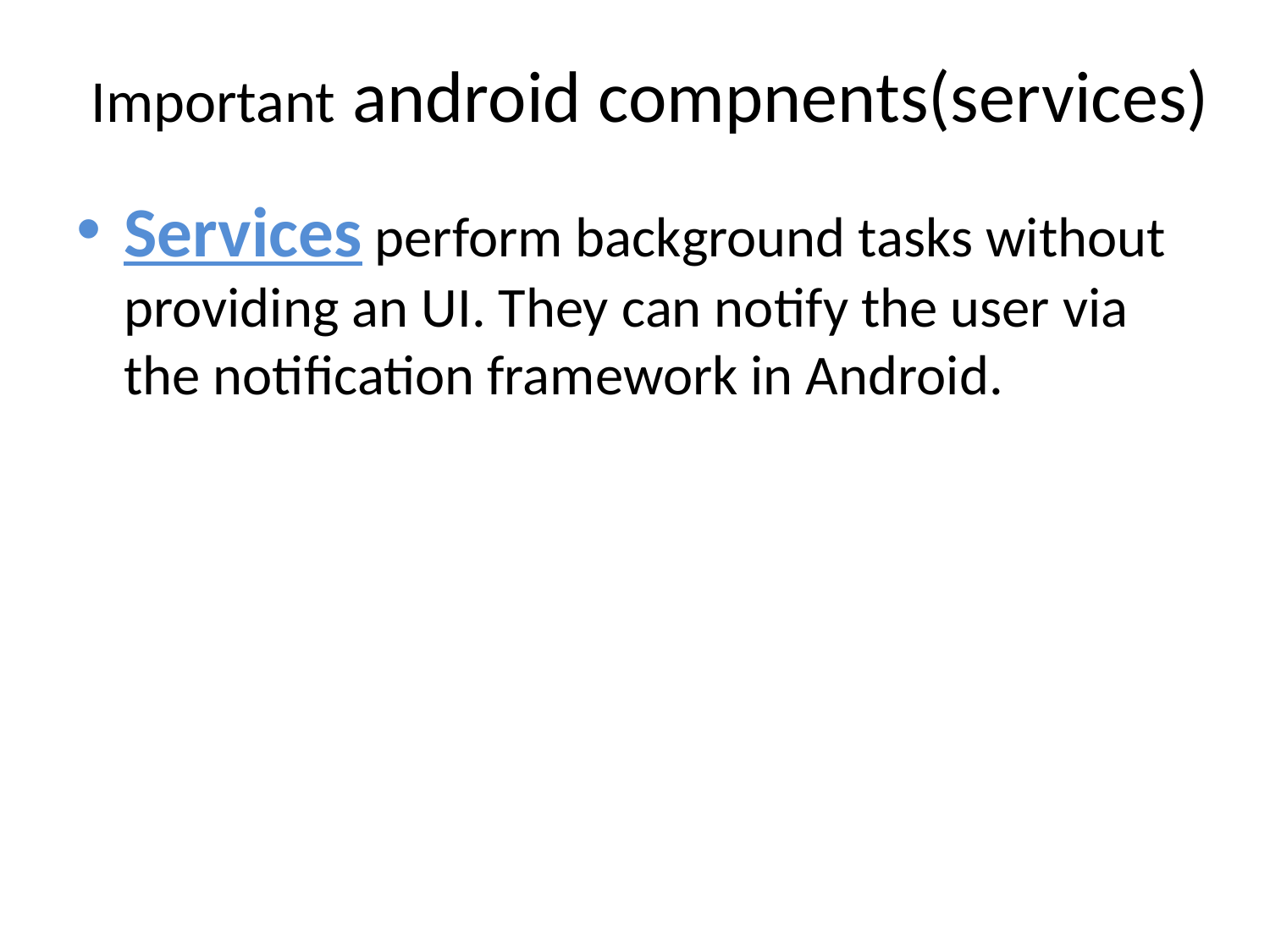

# Important android compnents(services)
Services perform background tasks without providing an UI. They can notify the user via the notification framework in Android.